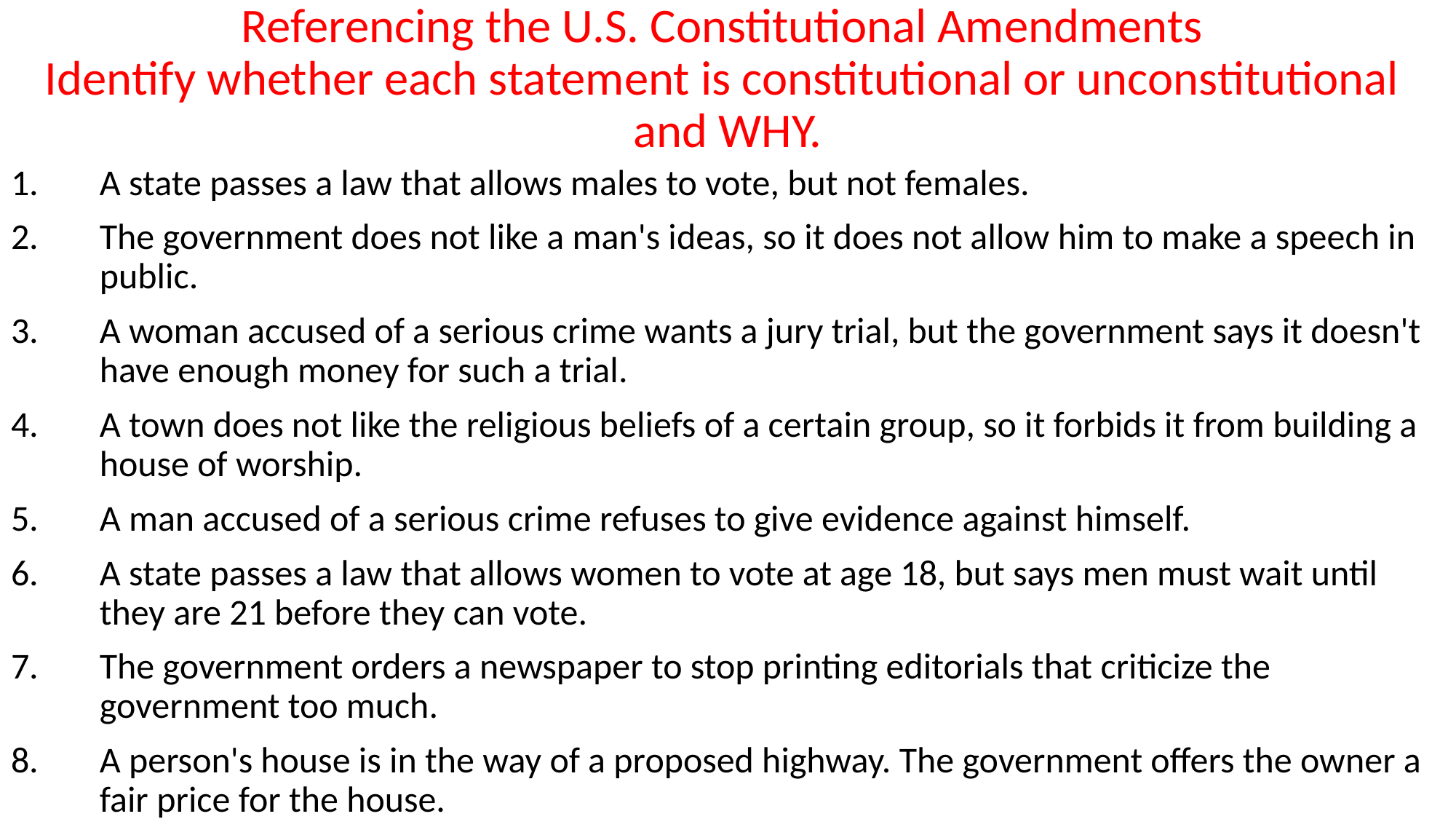

# Referencing the U.S. Constitutional Amendments Identify whether each statement is constitutional or unconstitutional and WHY.
A state passes a law that allows males to vote, but not females.
The government does not like a man's ideas, so it does not allow him to make a speech in public.
A woman accused of a serious crime wants a jury trial, but the government says it doesn't have enough money for such a trial.
A town does not like the religious beliefs of a certain group, so it forbids it from building a house of worship.
A man accused of a serious crime refuses to give evidence against himself.
A state passes a law that allows women to vote at age 18, but says men must wait until they are 21 before they can vote.
The government orders a newspaper to stop printing editorials that criticize the government too much.
A person's house is in the way of a proposed highway. The government offers the owner a fair price for the house.